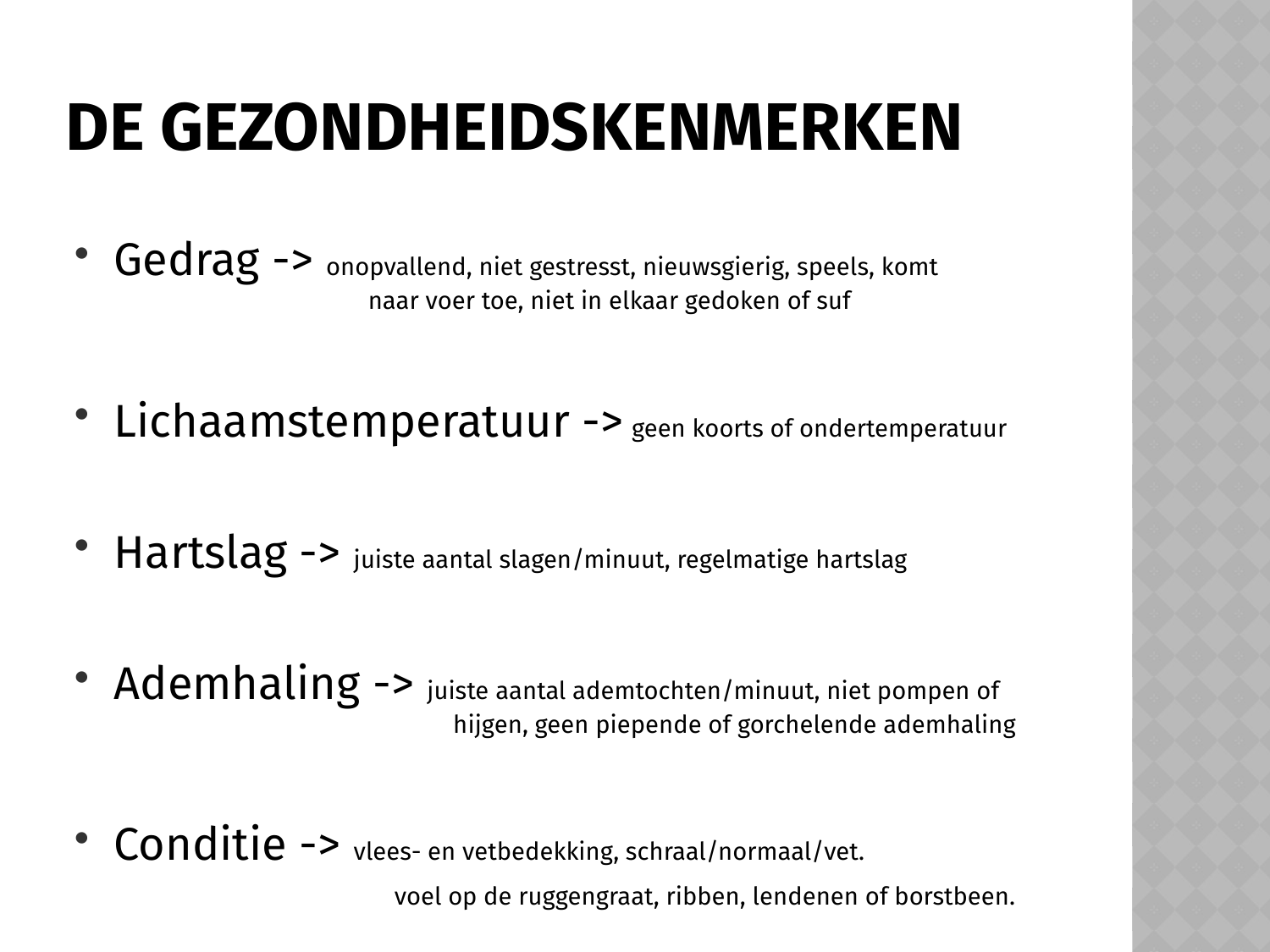

# De gezondheidskenmerken
Gedrag -> onopvallend, niet gestresst, nieuwsgierig, speels, komt             		naar voer toe, niet in elkaar gedoken of suf

Lichaamstemperatuur -> geen koorts of ondertemperatuur

Hartslag -> juiste aantal slagen/minuut, regelmatige hartslag

Ademhaling -> juiste aantal ademtochten/minuut, niet pompen of   		             hijgen, geen piepende of gorchelende ademhaling

Conditie -> vlees- en vetbedekking, schraal/normaal/vet.
			    voel op de ruggengraat, ribben, lendenen of borstbeen.